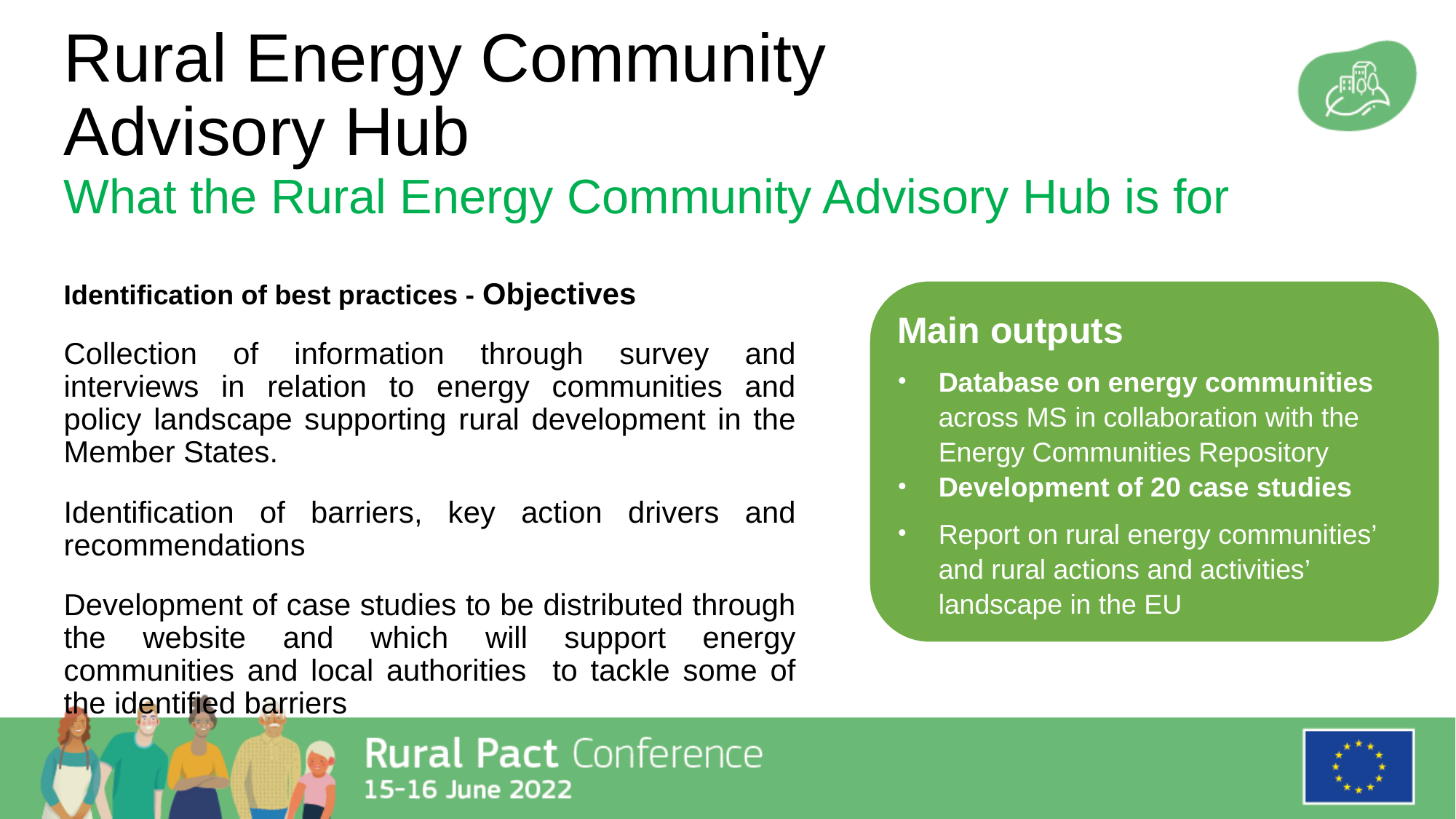

# Rural Energy Community Advisory Hub
What the Rural Energy Community Advisory Hub is for
Identification of best practices - Objectives
Collection of information through survey and interviews in relation to energy communities and policy landscape supporting rural development in the Member States.
Identification of barriers, key action drivers and recommendations
Development of case studies to be distributed through the website and which will support energy communities and local authorities  to tackle some of the identified barriers

Main outputs
Database on energy communities across MS ​in collaboration with the Energy Communities Repository
Development of 20 case studies
Report on rural energy communities’ and rural actions and activities’ landscape in the EU